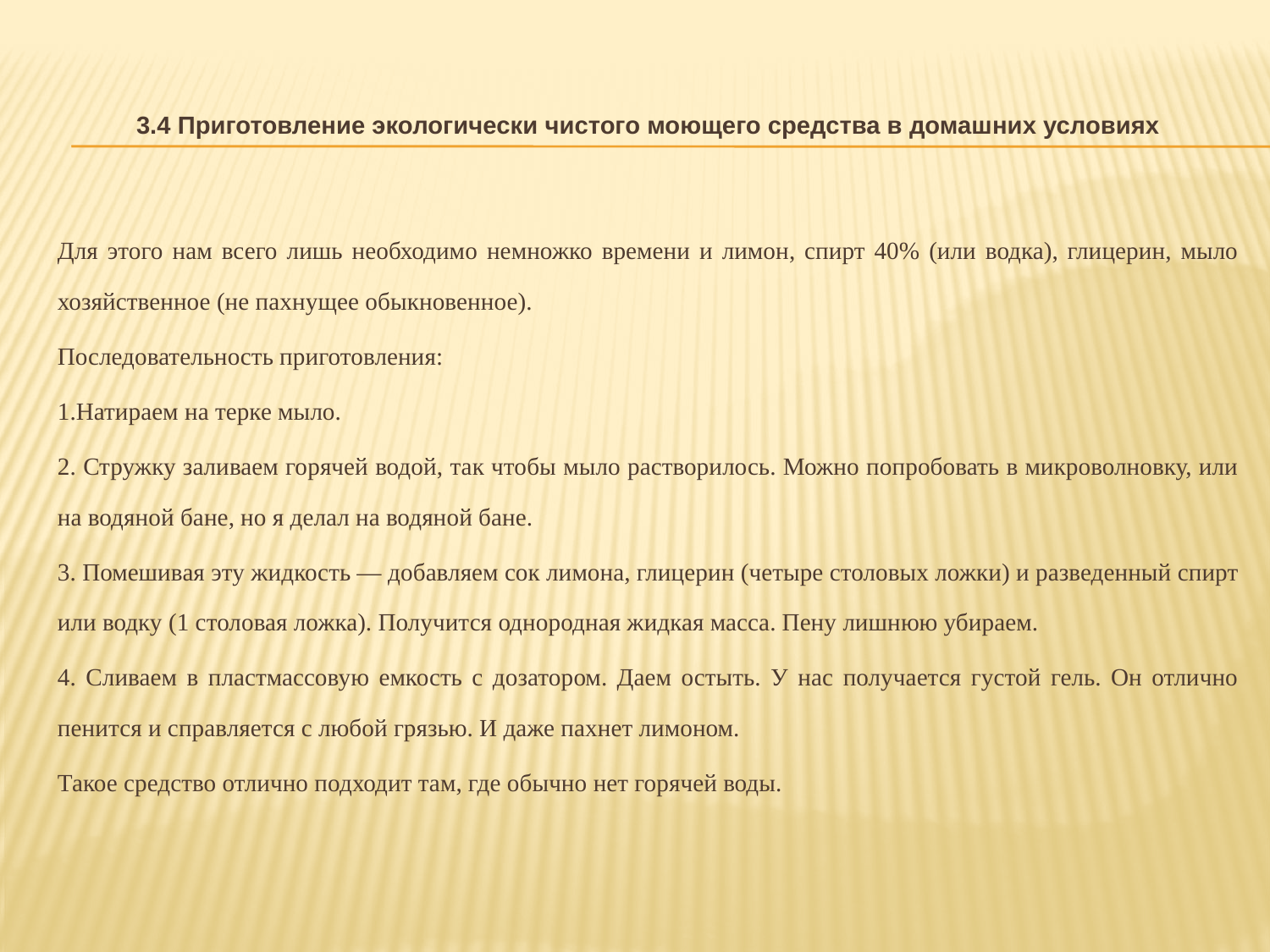

3.4 Приготовление экологически чистого моющего средства в домашних условиях

Для этого нам всего лишь необходимо немножко времени и лимон, спирт 40% (или водка), глицерин, мыло хозяйственное (не пахнущее обыкновенное).
Последовательность приготовления:
1.Натираем на терке мыло.
2. Стружку заливаем горячей водой, так чтобы мыло растворилось. Можно попробовать в микроволновку, или на водяной бане, но я делал на водяной бане.
3. Помешивая эту жидкость — добавляем сок лимона, глицерин (четыре столовых ложки) и разведенный спирт или водку (1 столовая ложка). Получится однородная жидкая масса. Пену лишнюю убираем.
4. Сливаем в пластмассовую емкость с дозатором. Даем остыть. У нас получается густой гель. Он отлично пенится и справляется с любой грязью. И даже пахнет лимоном.
Такое средство отлично подходит там, где обычно нет горячей воды.